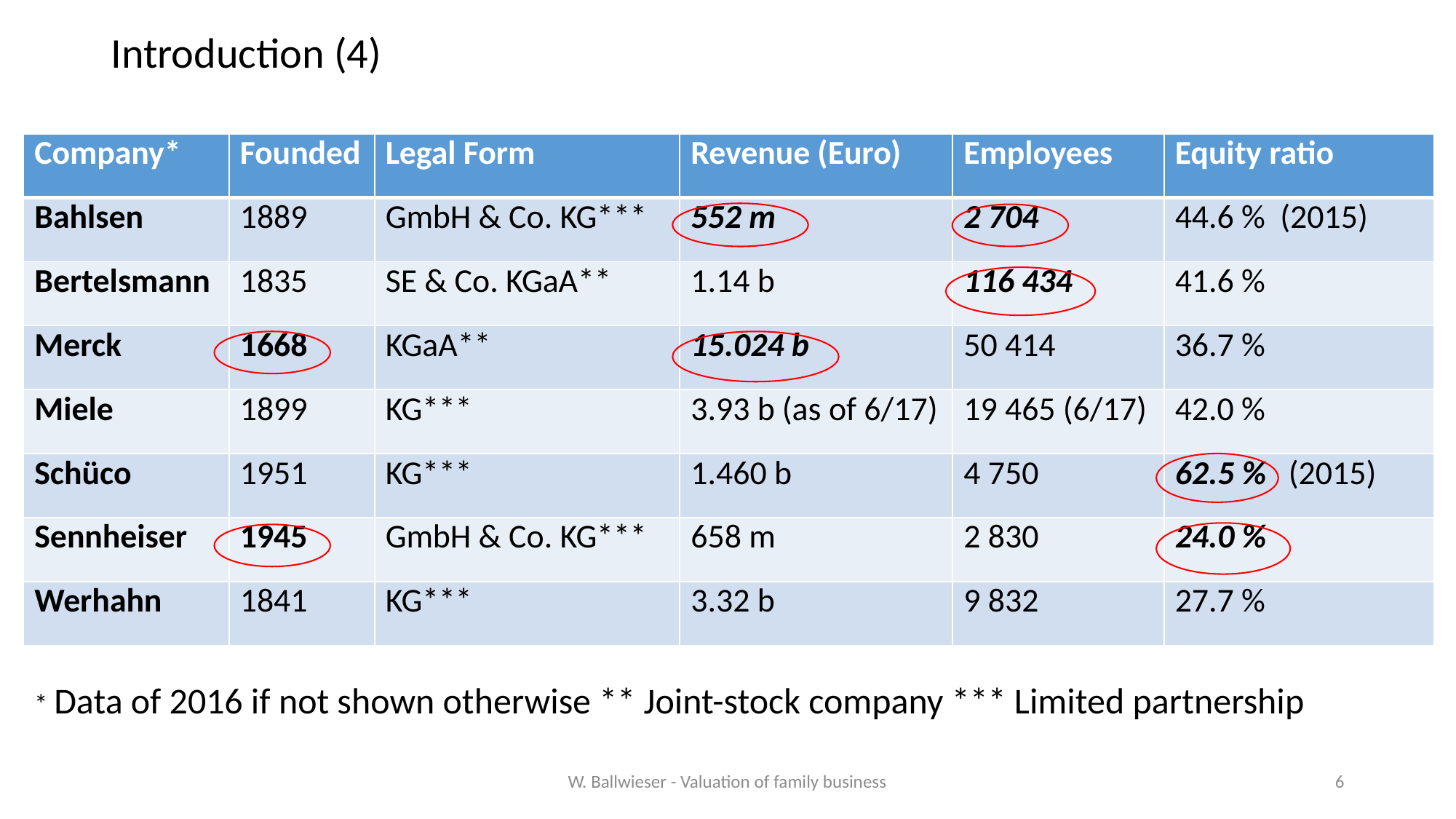

# Introduction (4)
| Company\* | Founded | Legal Form | Revenue (Euro) | Employees | Equity ratio |
| --- | --- | --- | --- | --- | --- |
| Bahlsen | 1889 | GmbH & Co. KG\*\*\* | 552 m | 2 704 | 44.6 % (2015) |
| Bertelsmann | 1835 | SE & Co. KGaA\*\* | 1.14 b | 116 434 | 41.6 % |
| Merck | 1668 | KGaA\*\* | 15.024 b | 50 414 | 36.7 % |
| Miele | 1899 | KG\*\*\* | 3.93 b (as of 6/17) | 19 465 (6/17) | 42.0 % |
| Schüco | 1951 | KG\*\*\* | 1.460 b | 4 750 | 62.5 % (2015) |
| Sennheiser | 1945 | GmbH & Co. KG\*\*\* | 658 m | 2 830 | 24.0 % |
| Werhahn | 1841 | KG\*\*\* | 3.32 b | 9 832 | 27.7 % |

* Data of 2016 if not shown otherwise ** Joint-stock company *** Limited partnership
W. Ballwieser - Valuation of family business
6